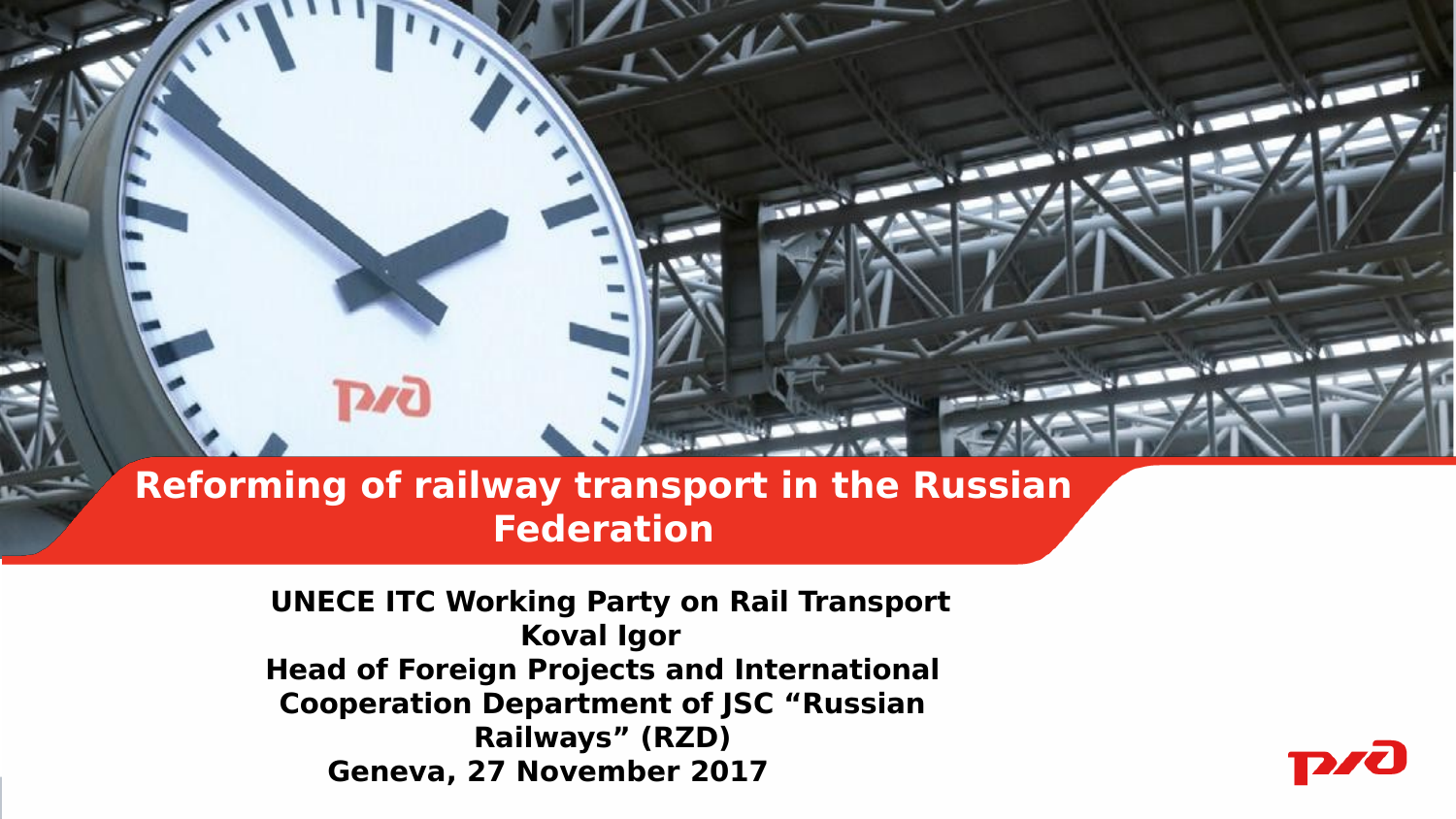

Reforming of railway transport in the Russian Federation

UNECE ITC Working Party on Rail Transport
Koval Igor
Head of Foreign Projects and International Cooperation Department of JSC “Russian Railways” (RZD)
Geneva, 27 November 2017